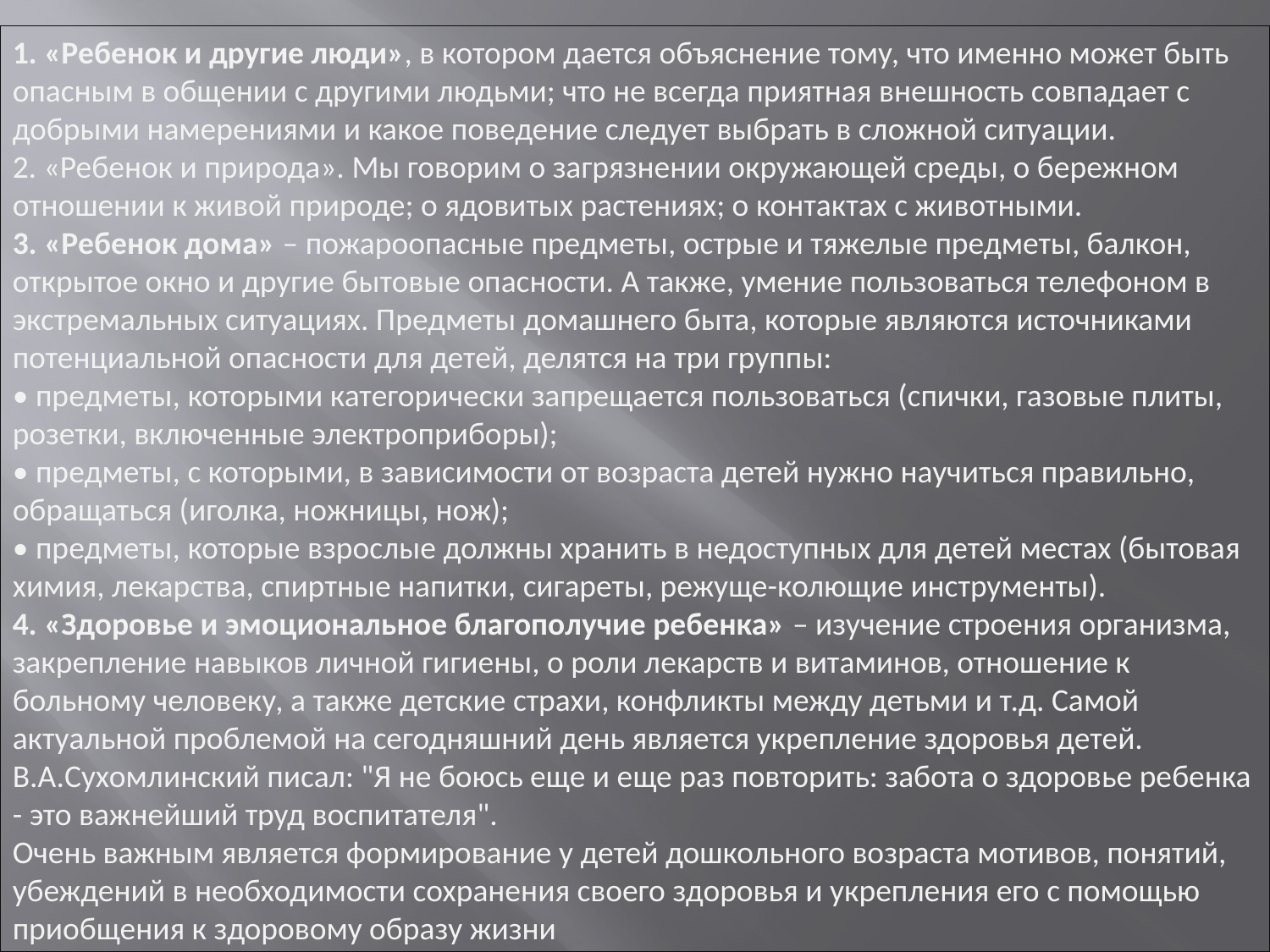

1. «Ребенок и другие люди», в котором дается объяснение тому, что именно может быть опасным в общении с другими людьми; что не всегда приятная внешность совпадает с добрыми намерениями и какое поведение следует выбрать в сложной ситуации.
2. «Ребенок и природа». Мы говорим о загрязнении окружающей среды, о бережном отношении к живой природе; о ядовитых растениях; о контактах с животными.
3. «Ребенок дома» – пожароопасные предметы, острые и тяжелые предметы, балкон, открытое окно и другие бытовые опасности. А также, умение пользоваться телефоном в экстремальных ситуациях. Предметы домашнего быта, которые являются источниками потенциальной опасности для детей, делятся на три группы:
• предметы, которыми категорически запрещается пользоваться (спички, газовые плиты, розетки, включенные электроприборы);
• предметы, с которыми, в зависимости от возраста детей нужно научиться правильно, обращаться (иголка, ножницы, нож);
• предметы, которые взрослые должны хранить в недоступных для детей местах (бытовая химия, лекарства, спиртные напитки, сигареты, режуще-колющие инструменты).
4. «Здоровье и эмоциональное благополучие ребенка» – изучение строения организма, закрепление навыков личной гигиены, о роли лекарств и витаминов, отношение к больному человеку, а также детские страхи, конфликты между детьми и т.д. Самой актуальной проблемой на сегодняшний день является укрепление здоровья детей. В.А.Сухомлинский писал: "Я не боюсь еще и еще раз повторить: забота о здоровье ребенка - это важнейший труд воспитателя".
Очень важным является формирование у детей дошкольного возраста мотивов, понятий, убеждений в необходимости сохранения своего здоровья и укрепления его с помощью приобщения к здоровому образу жизни

#